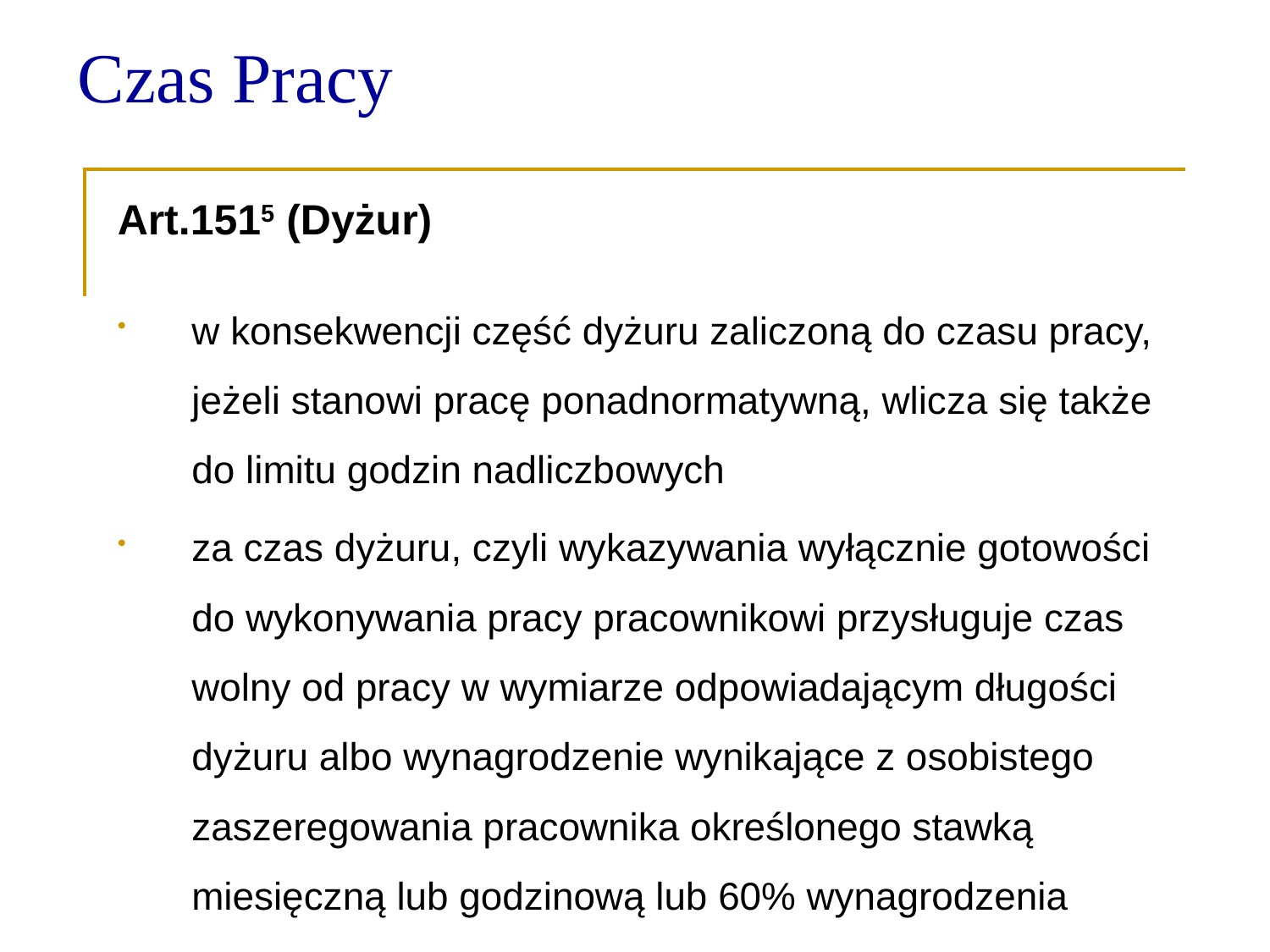

Czas Pracy
Art.1515 (Dyżur)
w konsekwencji część dyżuru zaliczoną do czasu pracy, jeżeli stanowi pracę ponadnormatywną, wlicza się także
do limitu godzin nadliczbowych
za czas dyżuru, czyli wykazywania wyłącznie gotowości
do wykonywania pracy pracownikowi przysługuje czas wolny od pracy w wymiarze odpowiadającym długości dyżuru albo wynagrodzenie wynikające z osobistego zaszeregowania pracownika określonego stawką miesięczną lub godzinową lub 60% wynagrodzenia